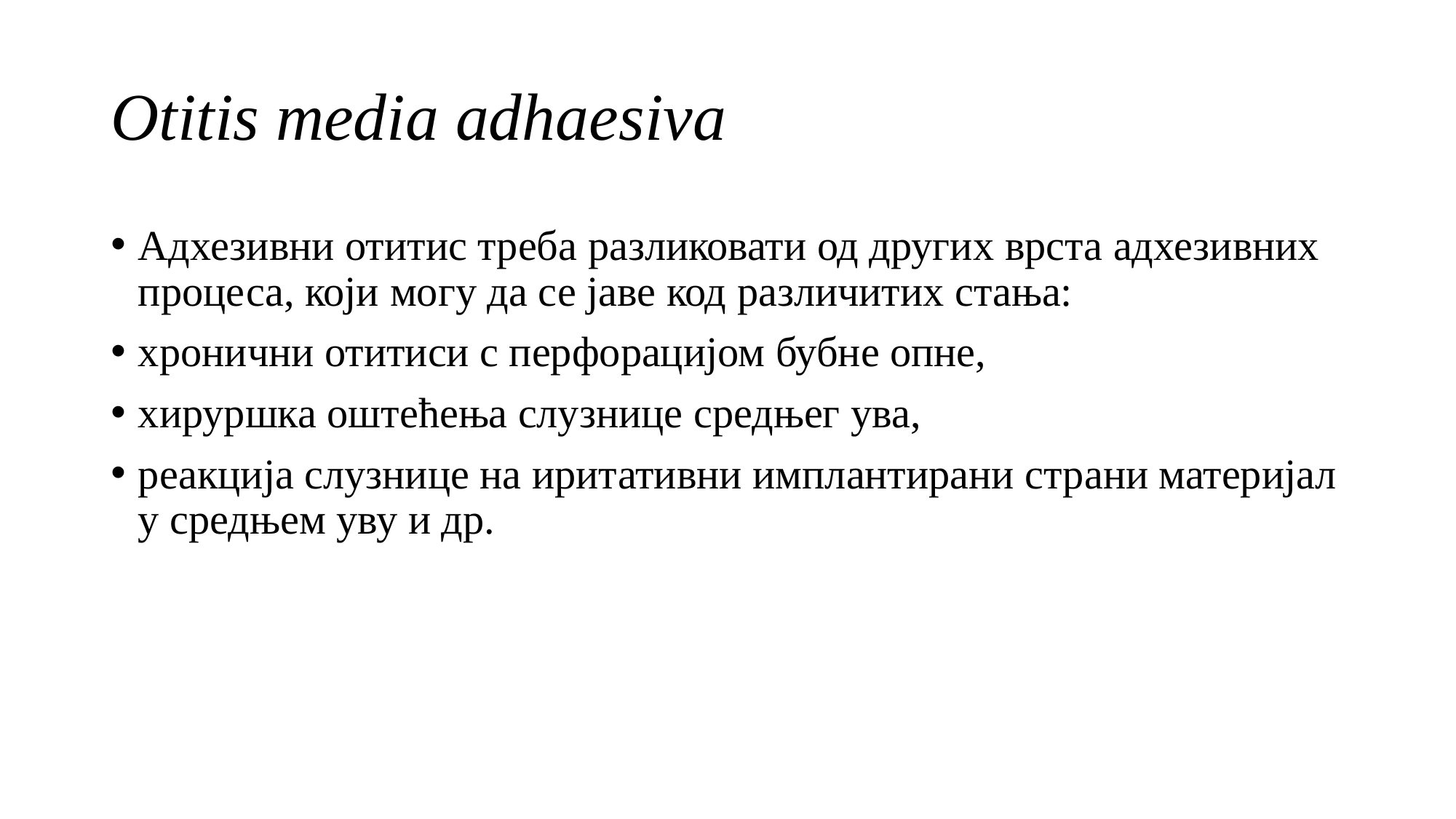

# Otitis media adhaesiva
Адхезивни отитис треба разликовати од других врста адхезивних процеса, који могу да се јаве код различитих стања:
хронични отитиси с перфорацијом бубне опне,
хируршка оштећења слузнице средњег ува,
реакција слузнице на иритативни имплантирани страни материјал у средњем уву и др.